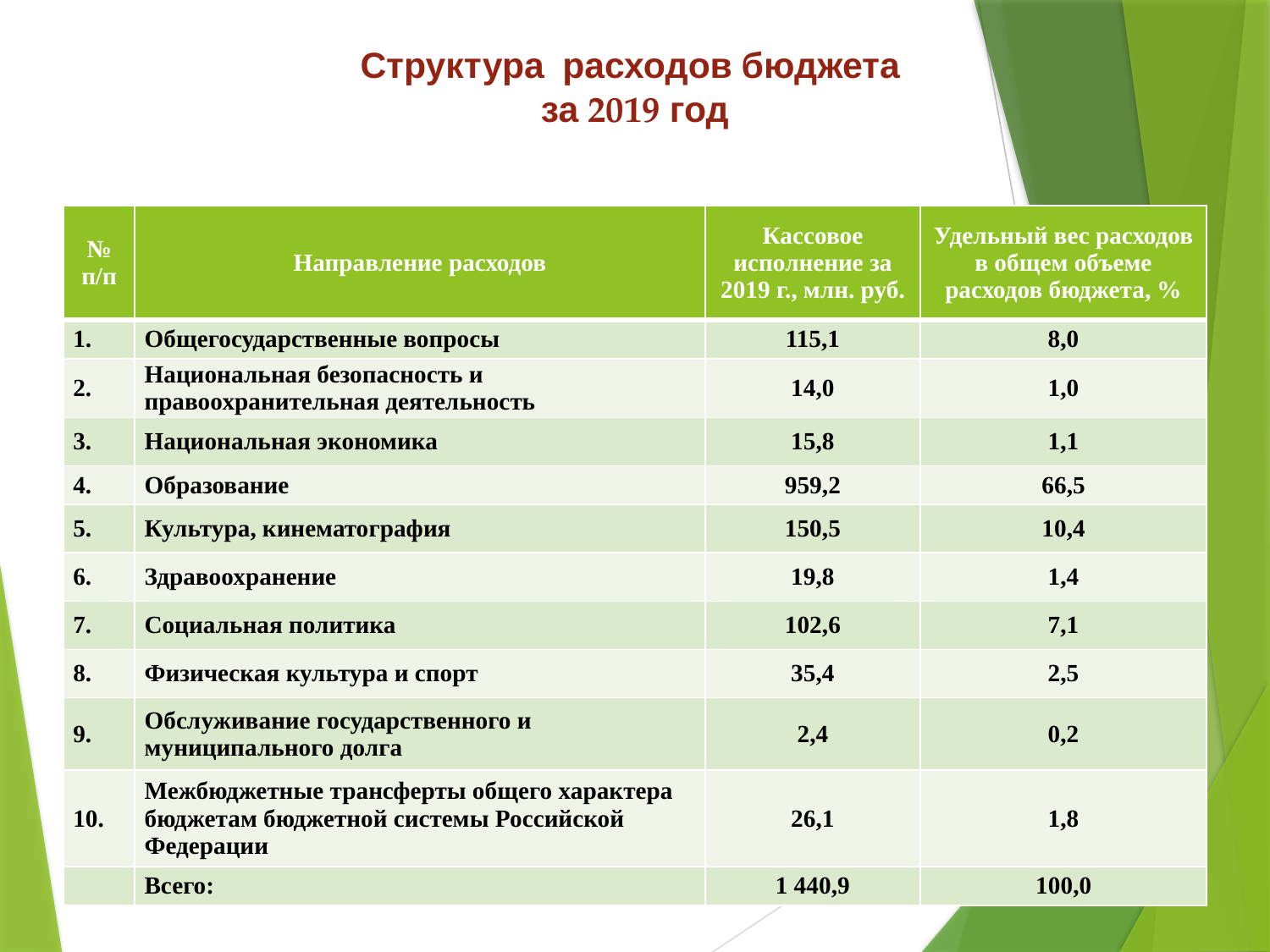

# Структура  расходов бюджета за 2019 год
| № п/п | Направление расходов | Кассовое исполнение за 2019 г., млн. руб. | Удельный вес расходов в общем объеме расходов бюджета, % |
| --- | --- | --- | --- |
| 1. | Общегосударственные вопросы | 115,1 | 8,0 |
| 2. | Национальная безопасность и правоохранительная деятельность | 14,0 | 1,0 |
| 3. | Национальная экономика | 15,8 | 1,1 |
| 4. | Образование | 959,2 | 66,5 |
| 5. | Культура, кинематография | 150,5 | 10,4 |
| 6. | Здравоохранение | 19,8 | 1,4 |
| 7. | Социальная политика | 102,6 | 7,1 |
| 8. | Физическая культура и спорт | 35,4 | 2,5 |
| 9. | Обслуживание государственного и муниципального долга | 2,4 | 0,2 |
| 10. | Межбюджетные трансферты общего характера бюджетам бюджетной системы Российской Федерации | 26,1 | 1,8 |
|  | Всего: | 1 440,9 | 100,0 |